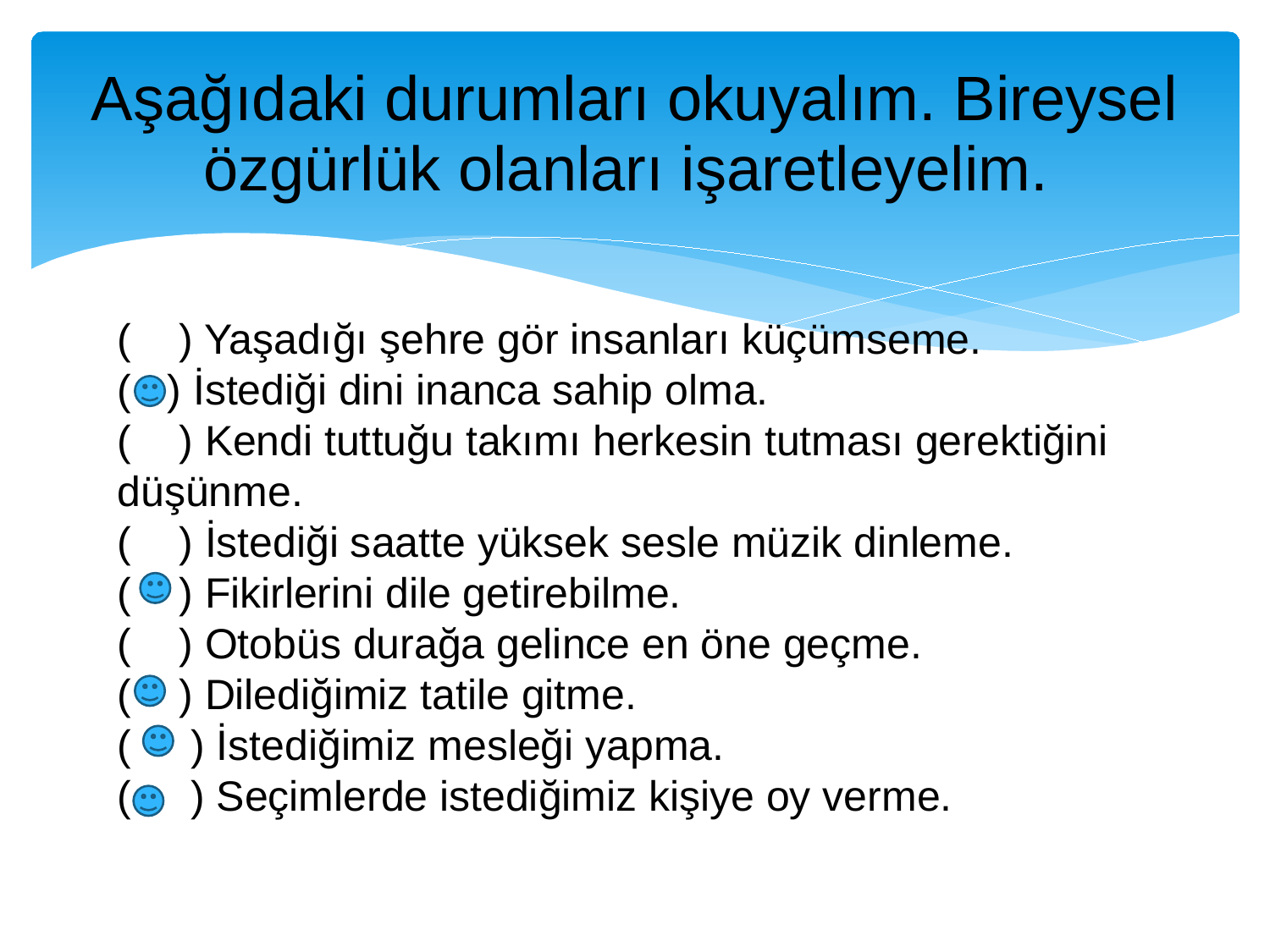

# Aşağıdaki durumları okuyalım. Bireysel özgürlük olanları işaretleyelim.
(    ) Yaşadığı şehre gör insanları küçümseme.
(   ) İstediği dini inanca sahip olma.
(    ) Kendi tuttuğu takımı herkesin tutması gerektiğini düşünme.
(    ) İstediği saatte yüksek sesle müzik dinleme.
(    ) Fikirlerini dile getirebilme.
(    ) Otobüs durağa gelince en öne geçme.
(    ) Dilediğimiz tatile gitme.
(     ) İstediğimiz mesleği yapma.
(     ) Seçimlerde istediğimiz kişiye oy verme.